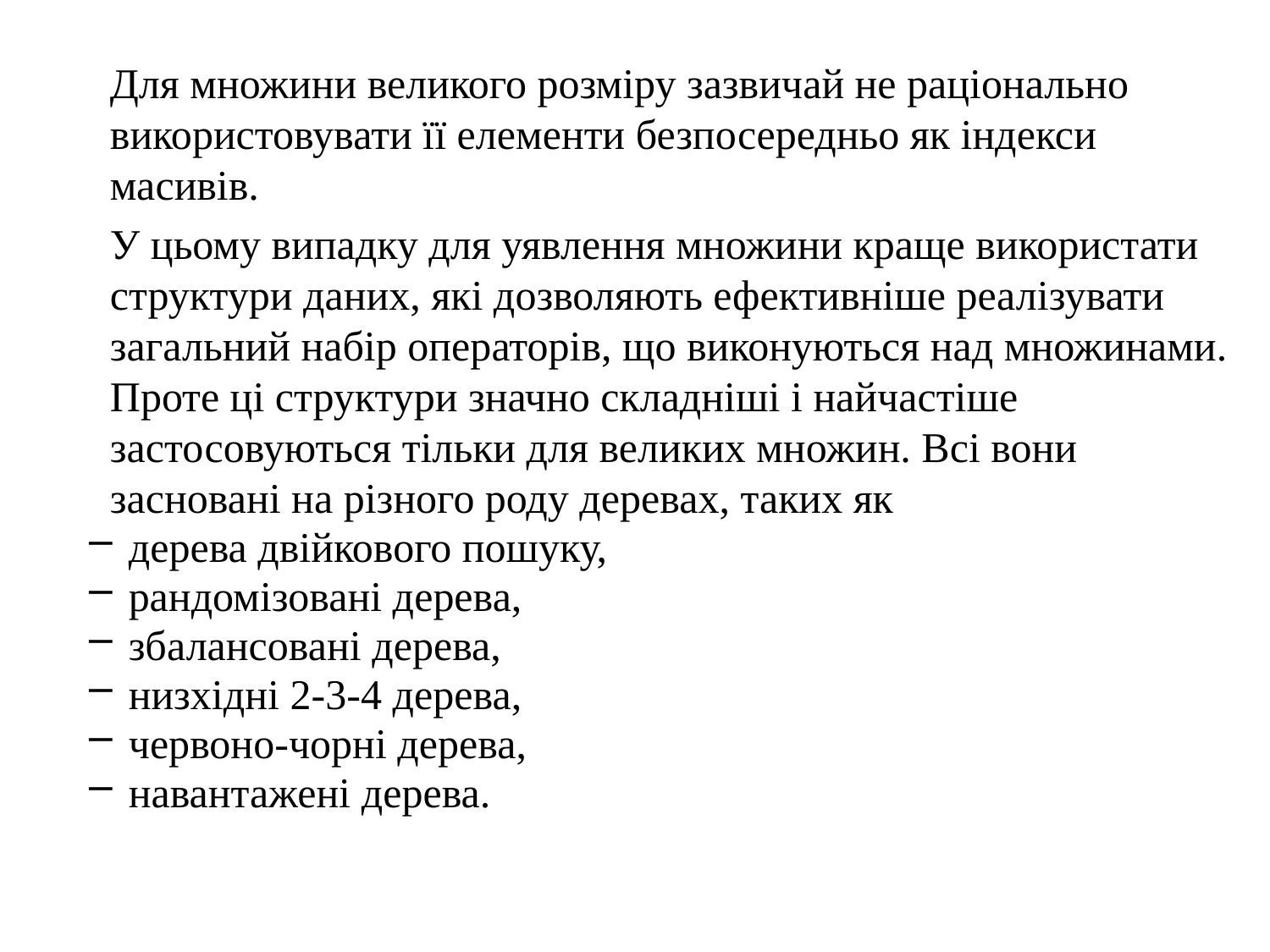

Для множини великого розміру зазвичай не раціонально використовувати її елементи безпосередньо як індекси масивів.
	У цьому випадку для уявлення множини краще використати структури даних, які дозволяють ефективніше реалізувати загальний набір операторів, що виконуються над множинами. Проте ці структури значно складніші і найчастіше застосовуються тільки для великих множин. Всі вони засновані на різного роду деревах, таких як
дерева двійкового пошуку,
рандомізовані дерева,
збалансовані дерева,
низхідні 2-3-4 дерева,
червоно-чорні дерева,
навантажені дерева.